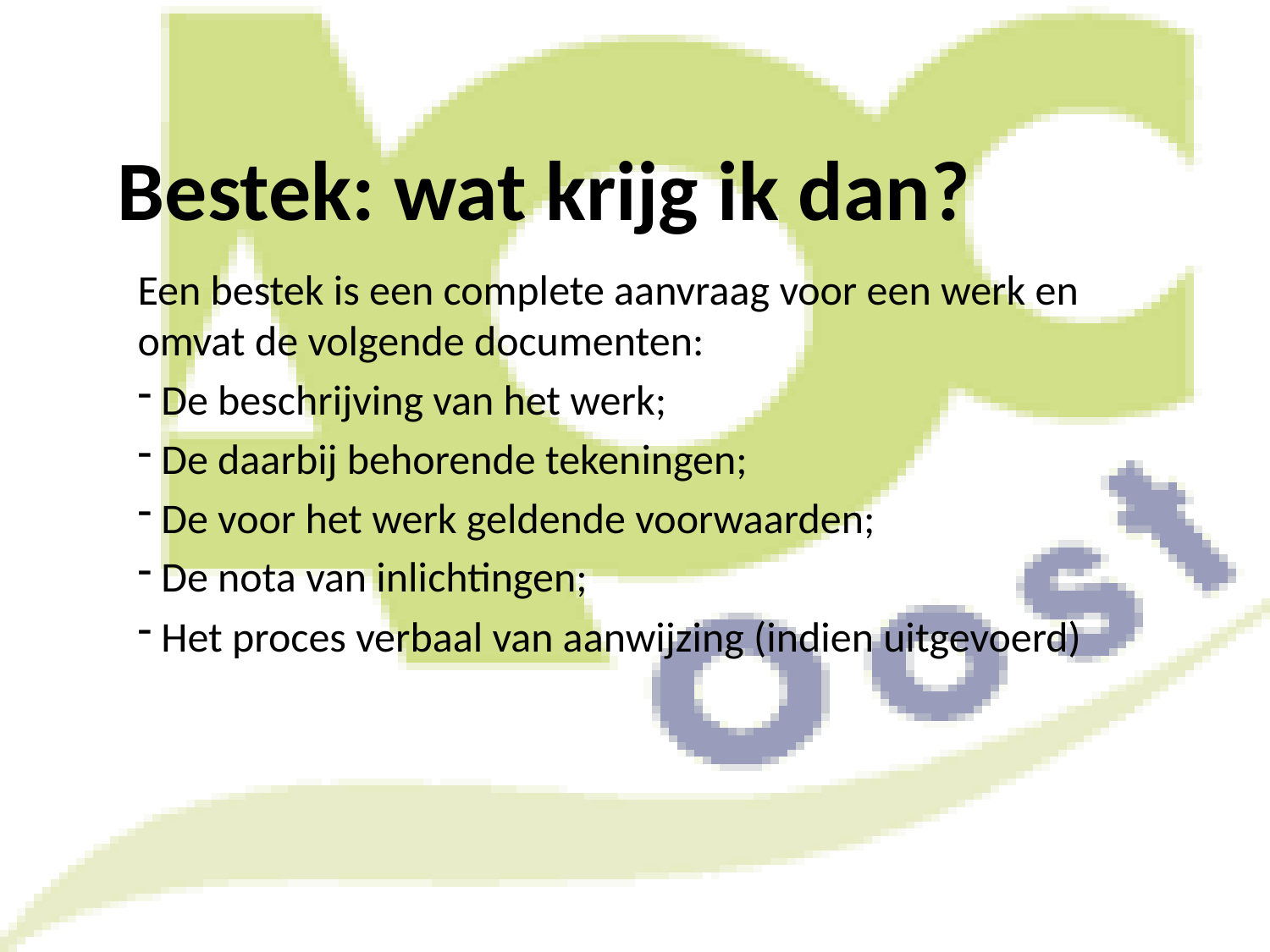

# Bestek: wat krijg ik dan?
Een bestek is een complete aanvraag voor een werk en omvat de volgende documenten:
 De beschrijving van het werk;
 De daarbij behorende tekeningen;
 De voor het werk geldende voorwaarden;
 De nota van inlichtingen;
 Het proces verbaal van aanwijzing (indien uitgevoerd)